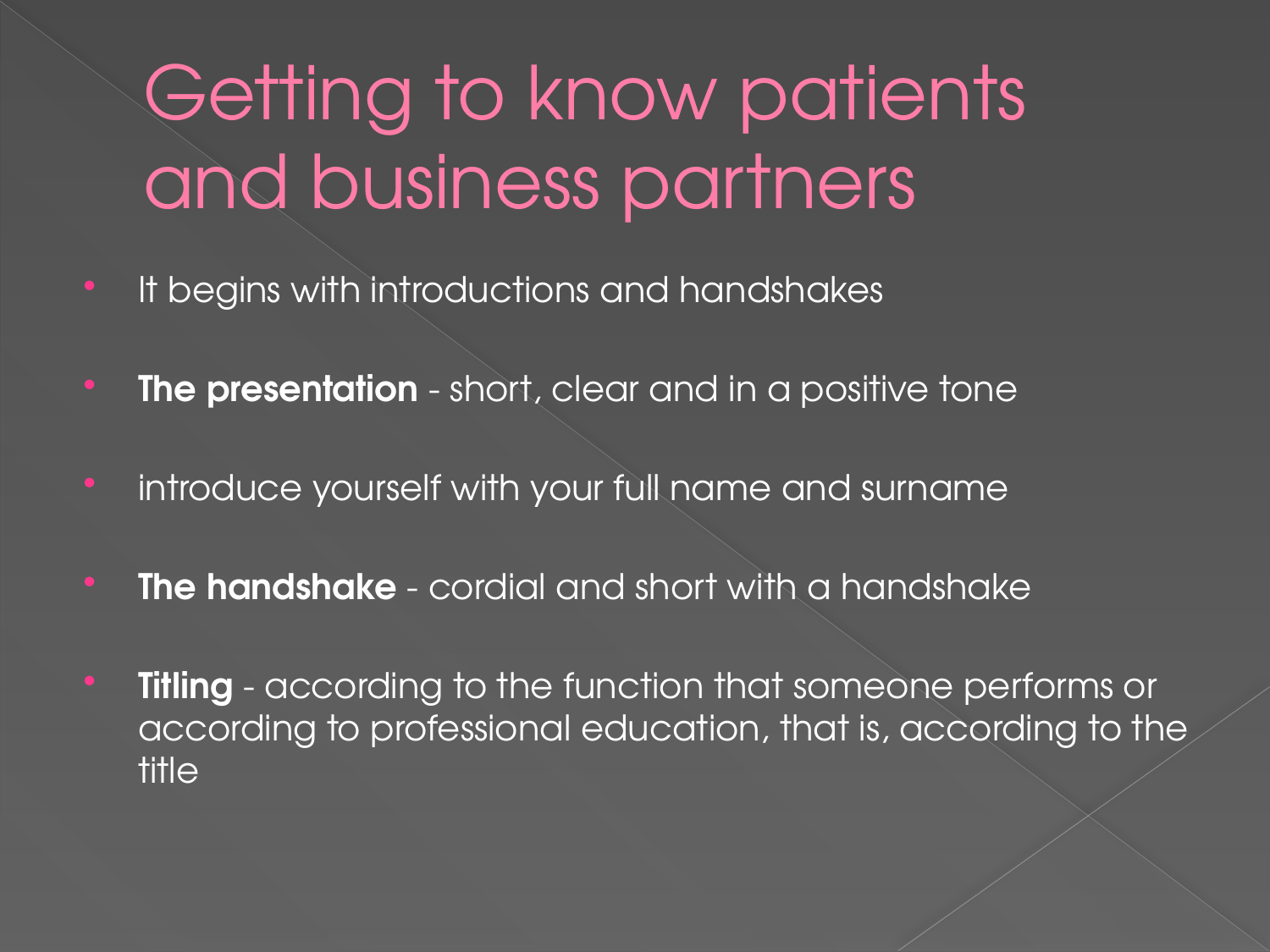

# Getting to know patients and business partners
It begins with introductions and handshakes

The presentation - short, clear and in a positive tone

introduce yourself with your full name and surname

The handshake - cordial and short with a handshake

Titling - according to the function that someone performs or according to professional education, that is, according to the title